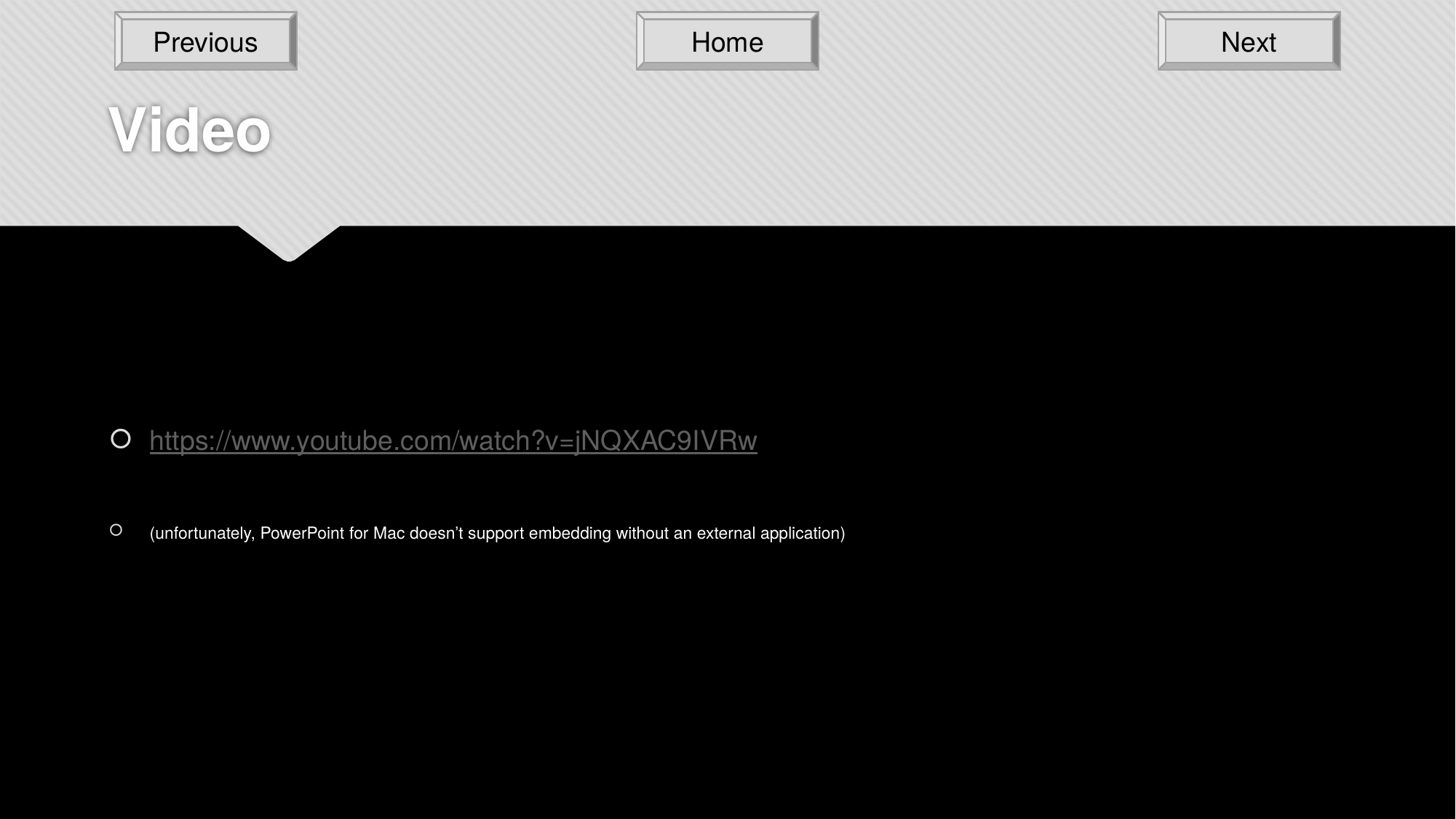

Previous
Home
Next
# Video
https://www.youtube.com/watch?v=jNQXAC9IVRw

(unfortunately, PowerPoint for Mac doesn’t support embedding without an external application)